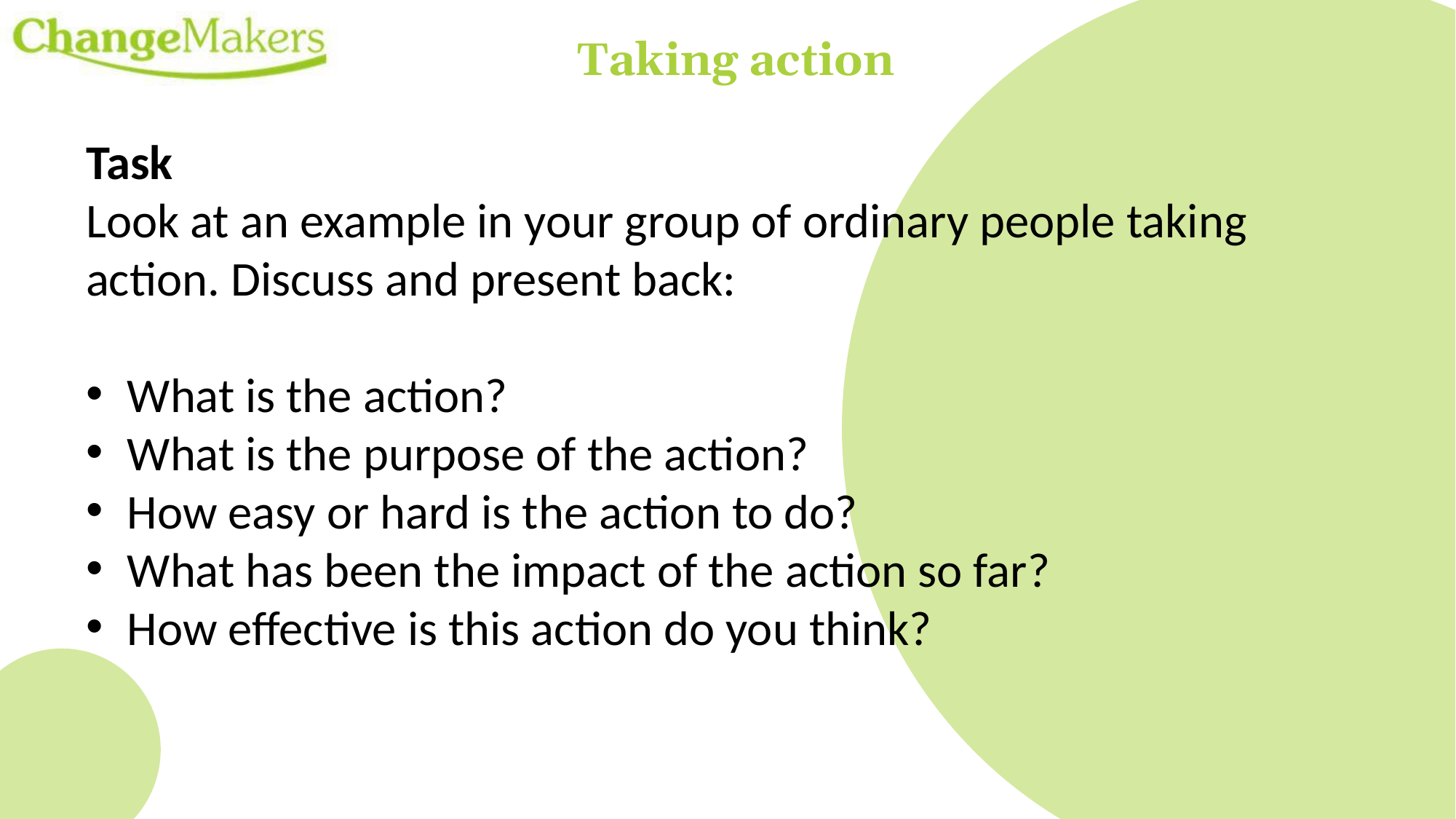

Taking action
Task
Look at an example in your group of ordinary people taking action. Discuss and present back:

What is the action?
What is the purpose of the action?
How easy or hard is the action to do?
What has been the impact of the action so far?
How effective is this action do you think?